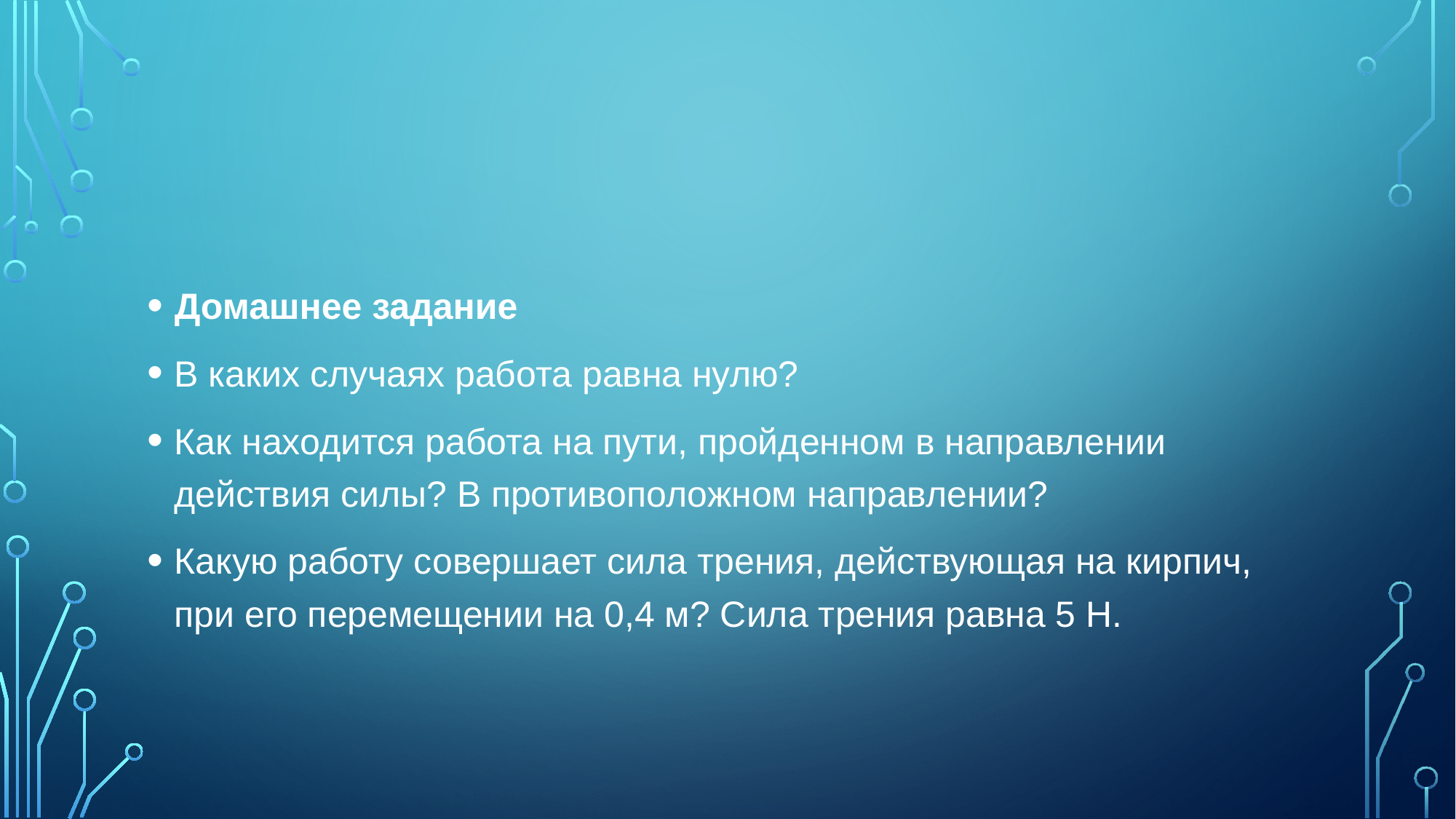

#
Домашнее задание
В каких случаях работа равна нулю?
Как находится работа на пути, пройденном в направлении действия силы? В противоположном направлении?
Какую работу совершает сила трения, действующая на кирпич, при его перемещении на 0,4 м? Сила трения равна 5 Н.